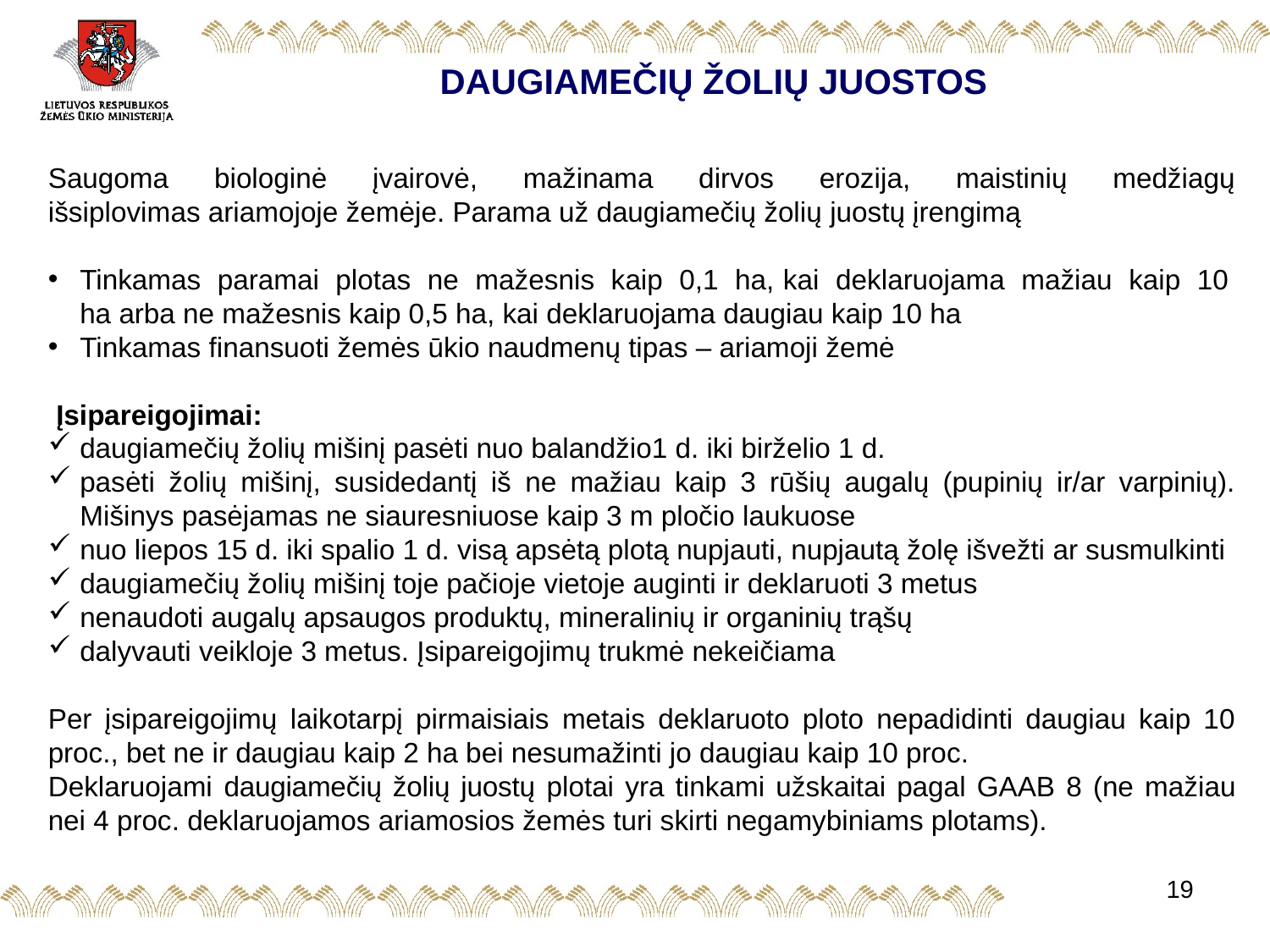

DAUGIAMEČIŲ ŽOLIŲ JUOSTOS

Saugoma biologinė įvairovė, mažinama dirvos erozija, maistinių medžiagų išsiplovimas ariamojoje žemėje. Parama už daugiamečių žolių juostų įrengimą

Tinkamas paramai plotas ne mažesnis kaip 0,1 ha, kai deklaruojama mažiau kaip 10  ha arba ne mažesnis kaip 0,5 ha, kai deklaruojama daugiau kaip 10 ha
Tinkamas finansuoti žemės ūkio naudmenų tipas – ariamoji žemė

Įsipareigojimai:​
daugiamečių žolių mišinį pasėti nuo balandžio1 d. iki birželio 1 d.
pasėti žolių mišinį, susidedantį iš ne mažiau kaip 3 rūšių augalų (pupinių ir/ar varpinių). Mišinys pasėjamas ne siauresniuose kaip 3 m pločio laukuose
nuo liepos 15 d. iki spalio 1 d. visą apsėtą plotą nupjauti, nupjautą žolę išvežti ar susmulkinti
daugiamečių žolių mišinį toje pačioje vietoje auginti ir deklaruoti 3 metus
nenaudoti augalų apsaugos produktų, mineralinių ir organinių trąšų
dalyvauti veikloje 3 metus. Įsipareigojimų trukmė nekeičiama

Per įsipareigojimų laikotarpį pirmaisiais metais deklaruoto ploto nepadidinti daugiau kaip 10 proc., bet ne ir daugiau kaip 2 ha bei nesumažinti jo daugiau kaip 10 proc.
Deklaruojami daugiamečių žolių juostų plotai yra tinkami užskaitai pagal GAAB 8 (ne mažiau nei 4 proc. deklaruojamos ariamosios žemės turi skirti negamybiniams plotams).
19